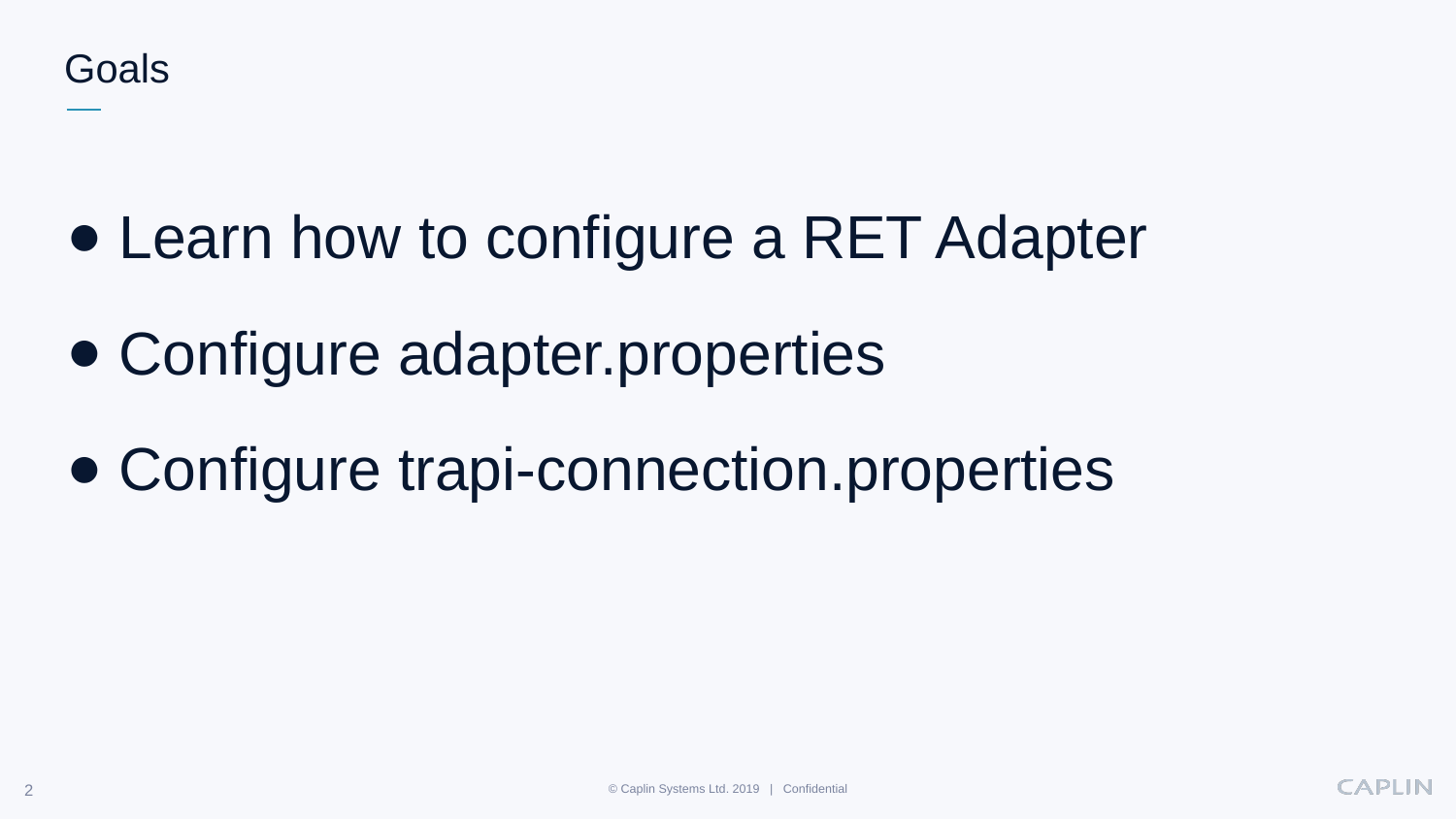

# Goals
Learn how to configure a RET Adapter
Configure adapter.properties
Configure trapi-connection.properties